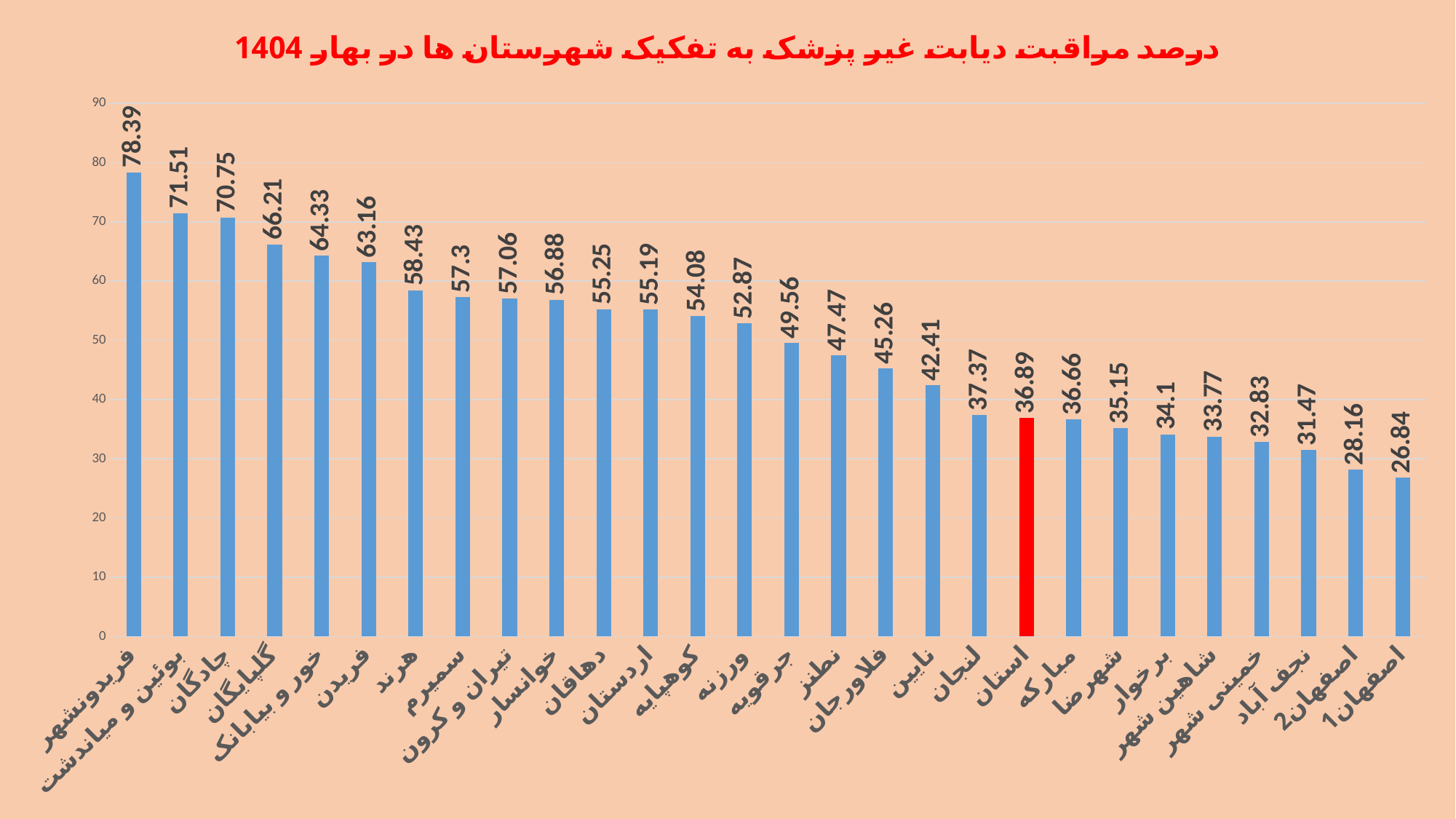

### Chart: درصد مراقبت دیابت غیر پزشک به تفکیک شهرستان ها در بهار 1404

| Category | درصد مراقبت دیابت غیر پزشک در بهار1404 |
|---|---|
| فریدونشهر | 78.39 |
| بوئین و میاندشت | 71.51 |
| چادگان | 70.75 |
| گلپایگان | 66.21 |
| خور و بیابانک | 64.33 |
| فریدن | 63.16 |
| هرند | 58.43 |
| سمیرم | 57.3 |
| تیران و کرون | 57.06 |
| خوانسار | 56.88 |
| دهاقان | 55.25 |
| اردستان | 55.19 |
| کوهپایه | 54.08 |
| ورزنه | 52.87 |
| جرقویه | 49.56 |
| نطنز | 47.47 |
| فلاورجان | 45.26 |
| نایین | 42.41 |
| لنجان | 37.37 |
| استان | 36.89 |
| مبارکه | 36.66 |
| شهرضا | 35.15 |
| برخوار | 34.1 |
| شاهین شهر | 33.77 |
| خمینی شهر | 32.83 |
| نجف آباد | 31.47 |
| اصفهان2 | 28.16 |
| اصفهان1 | 26.84 |